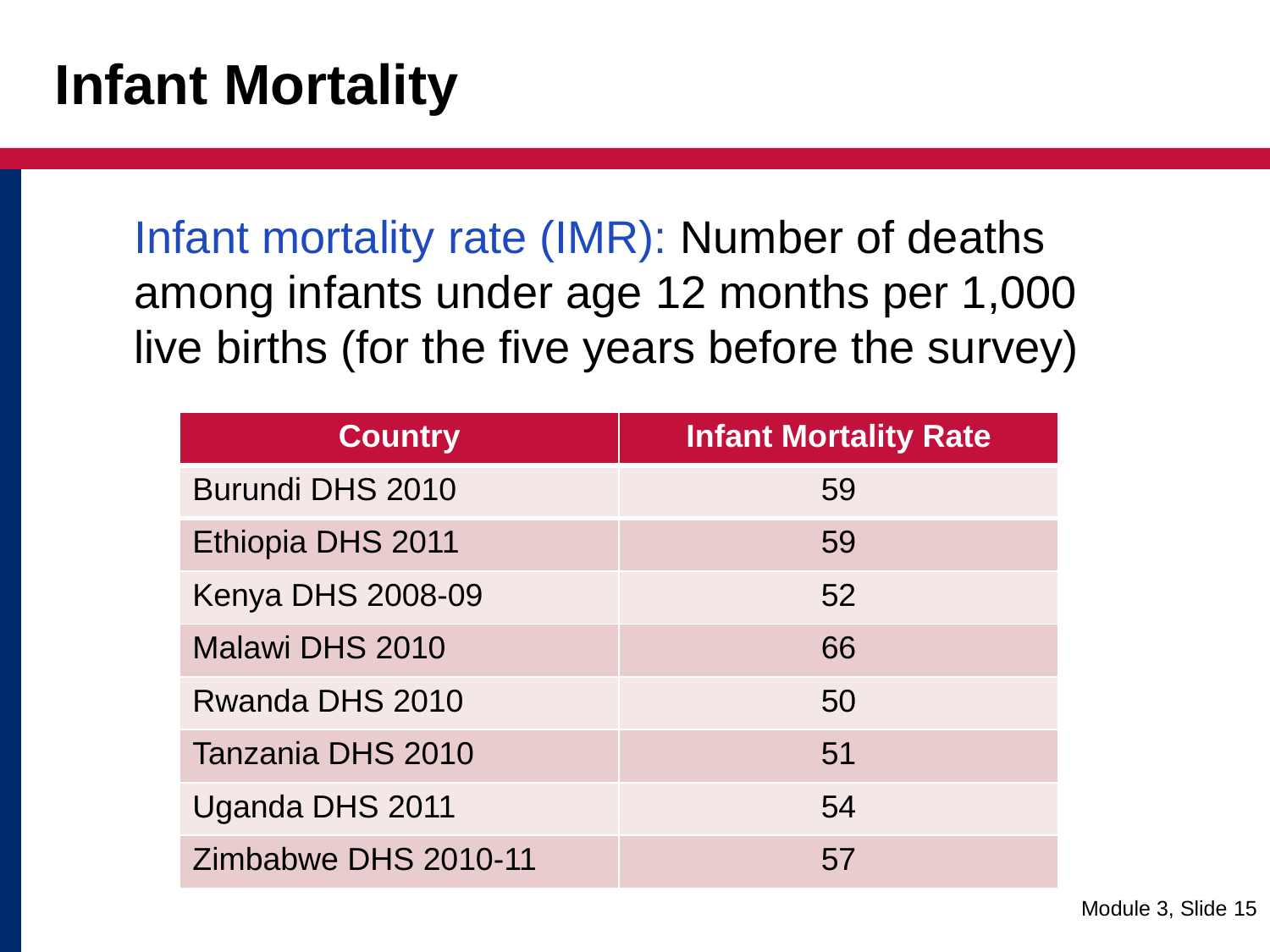

# Infant Mortality
	Infant mortality rate (IMR): Number of deaths among infants under age 12 months per 1,000 live births (for the five years before the survey)
| Country | Infant Mortality Rate |
| --- | --- |
| Burundi DHS 2010 | 59 |
| Ethiopia DHS 2011 | 59 |
| Kenya DHS 2008-09 | 52 |
| Malawi DHS 2010 | 66 |
| Rwanda DHS 2010 | 50 |
| Tanzania DHS 2010 | 51 |
| Uganda DHS 2011 | 54 |
| Zimbabwe DHS 2010-11 | 57 |
Module 3, Slide 15